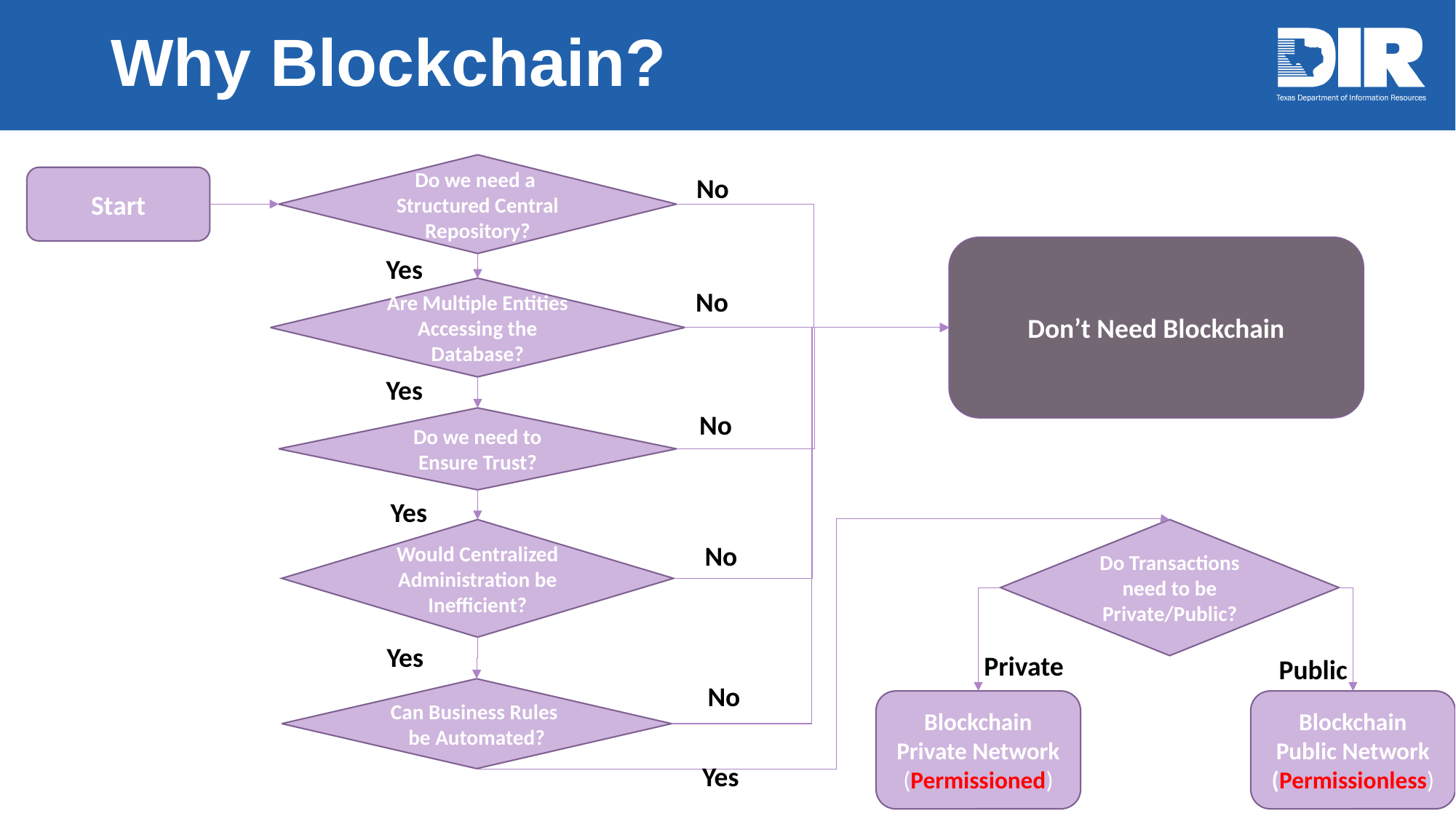

# Why Blockchain?
Do we need a  Structured Central Repository?
No
Start
Don’t Need Blockchain
Yes
Are Multiple Entities Accessing the Database?
No
Yes
No
Do we need to Ensure Trust?
Yes
Would Centralized Administration be Inefficient?
Do Transactions need to be Private/Public?
No
Yes
Private
Public
No
Can Business Rules  be Automated?
Blockchain
Private Network
(Permissioned)
Blockchain
Public Network
(Permissionless)
Yes